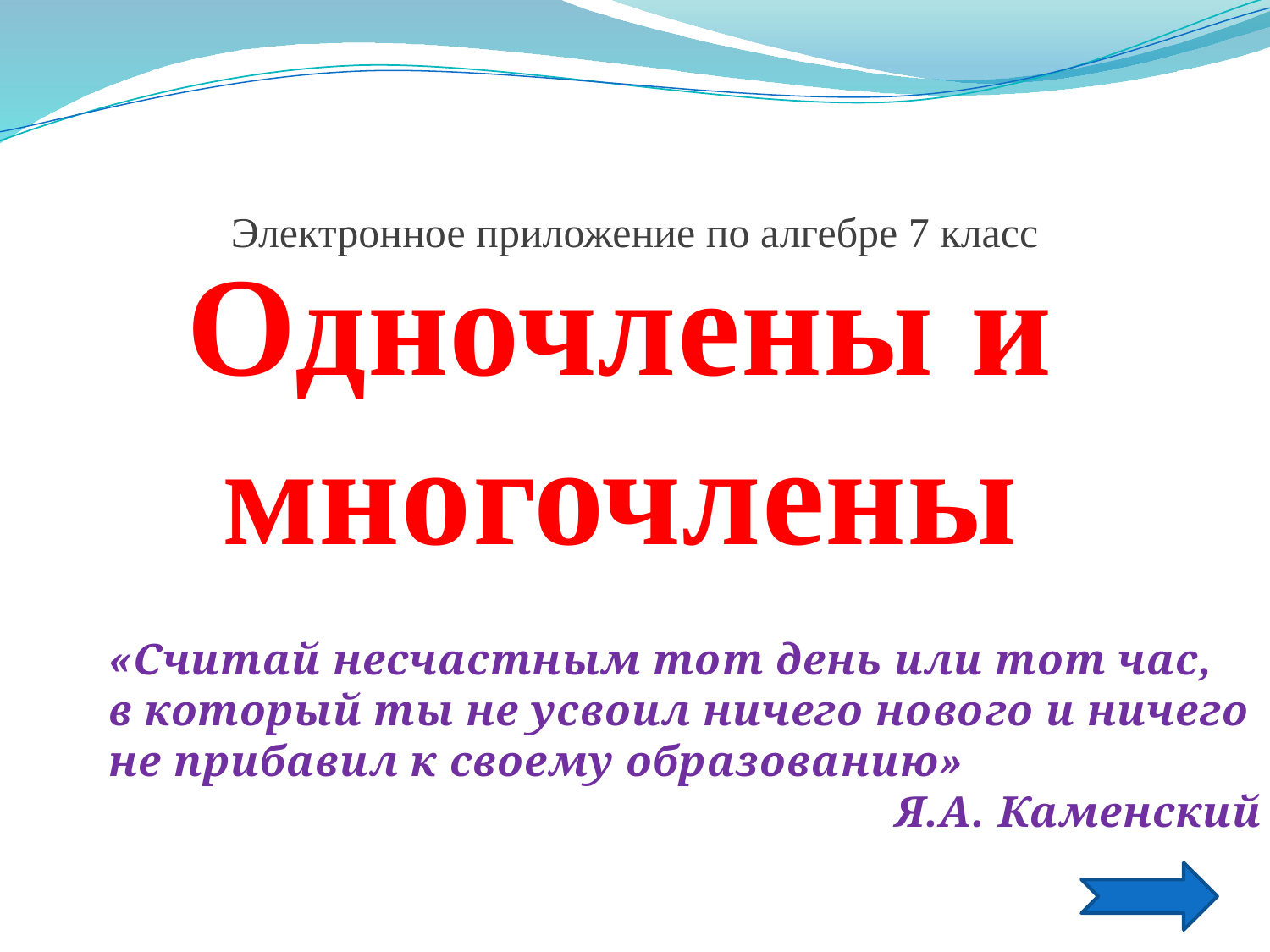

# Электронное приложение по алгебре 7 класс
Одночлены и
многочлены
«Считай несчастным тот день или тот час,
в который ты не усвоил ничего нового и ничего
не прибавил к своему образованию»
Я.А. Каменский